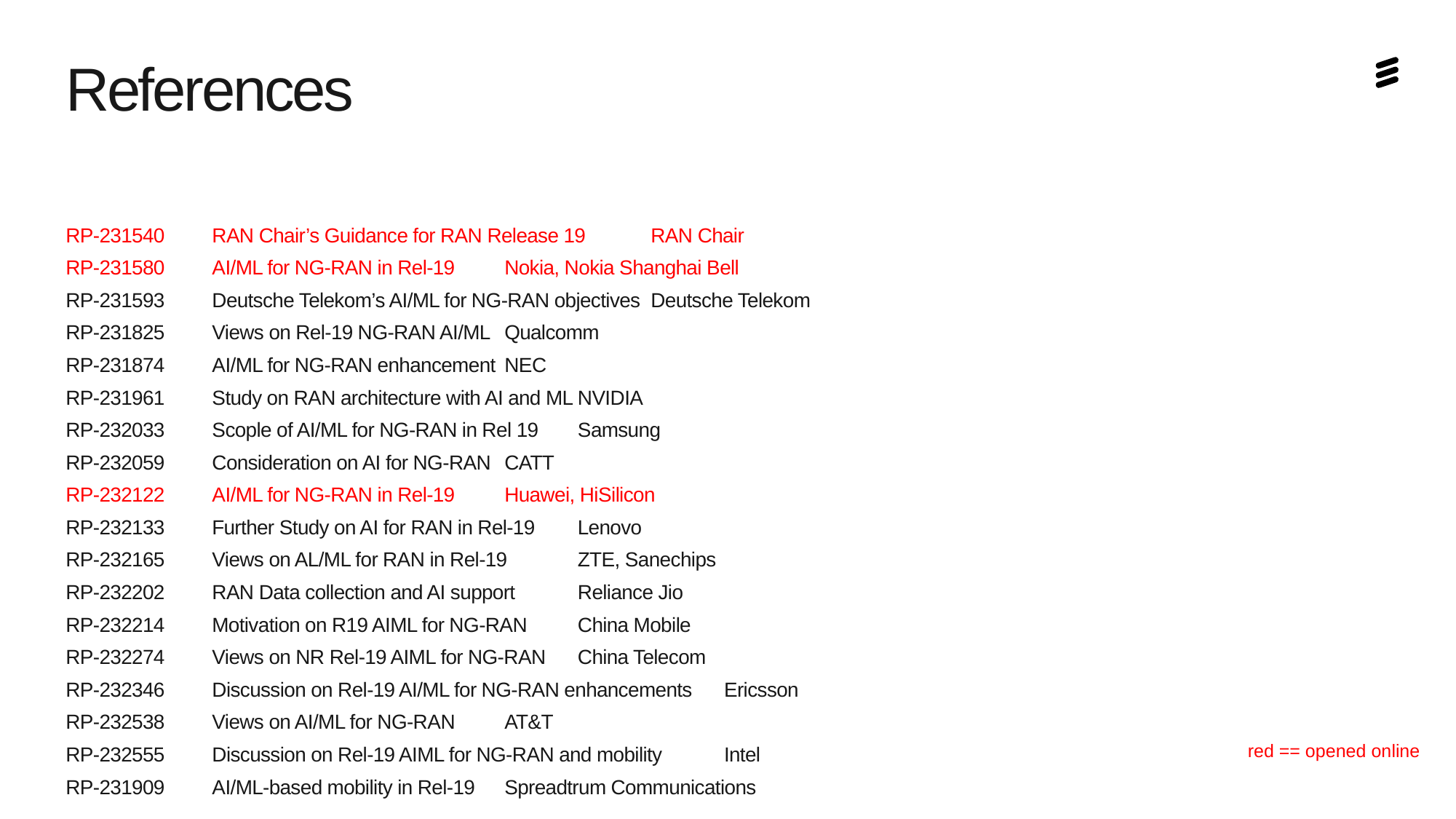

# References
RP-231540	RAN Chair’s Guidance for RAN Release 19		RAN Chair
RP‑231580 	AI/ML for NG-RAN in Rel-19 			Nokia, Nokia Shanghai Bell
RP‑231593 	Deutsche Telekom’s AI/ML for NG-RAN objectives 	Deutsche Telekom
RP‑231825 	Views on Rel-19 NG-RAN AI/ML 			Qualcomm
RP‑231874 	AI/ML for NG-RAN enhancement 			NEC
RP‑231961 	Study on RAN architecture with AI and ML 		NVIDIA
RP‑232033 	Scople of AI/ML for NG-RAN in Rel 19 		Samsung
RP‑232059 	Consideration on AI for NG-RAN 			CATT
RP‑232122 	AI/ML for NG-RAN in Rel-19 			Huawei, HiSilicon
RP‑232133 	Further Study on AI for RAN in Rel-19 		Lenovo
RP‑232165 	Views on AL/ML for RAN in Rel-19 			ZTE, Sanechips
RP‑232202 	RAN Data collection and AI support 			Reliance Jio
RP‑232214 	Motivation on R19 AIML for NG-RAN 		China Mobile
RP‑232274 	Views on NR Rel-19 AIML for NG-RAN 		China Telecom
RP‑232346 	Discussion on Rel-19 AI/ML for NG-RAN enhancements 	Ericsson
RP‑232538 	Views on AI/ML for NG-RAN 			AT&T
RP‑232555 	Discussion on Rel-19 AIML for NG-RAN and mobility 	Intel
RP‑231909 	AI/ML-based mobility in Rel-19			Spreadtrum Communications
red == opened online